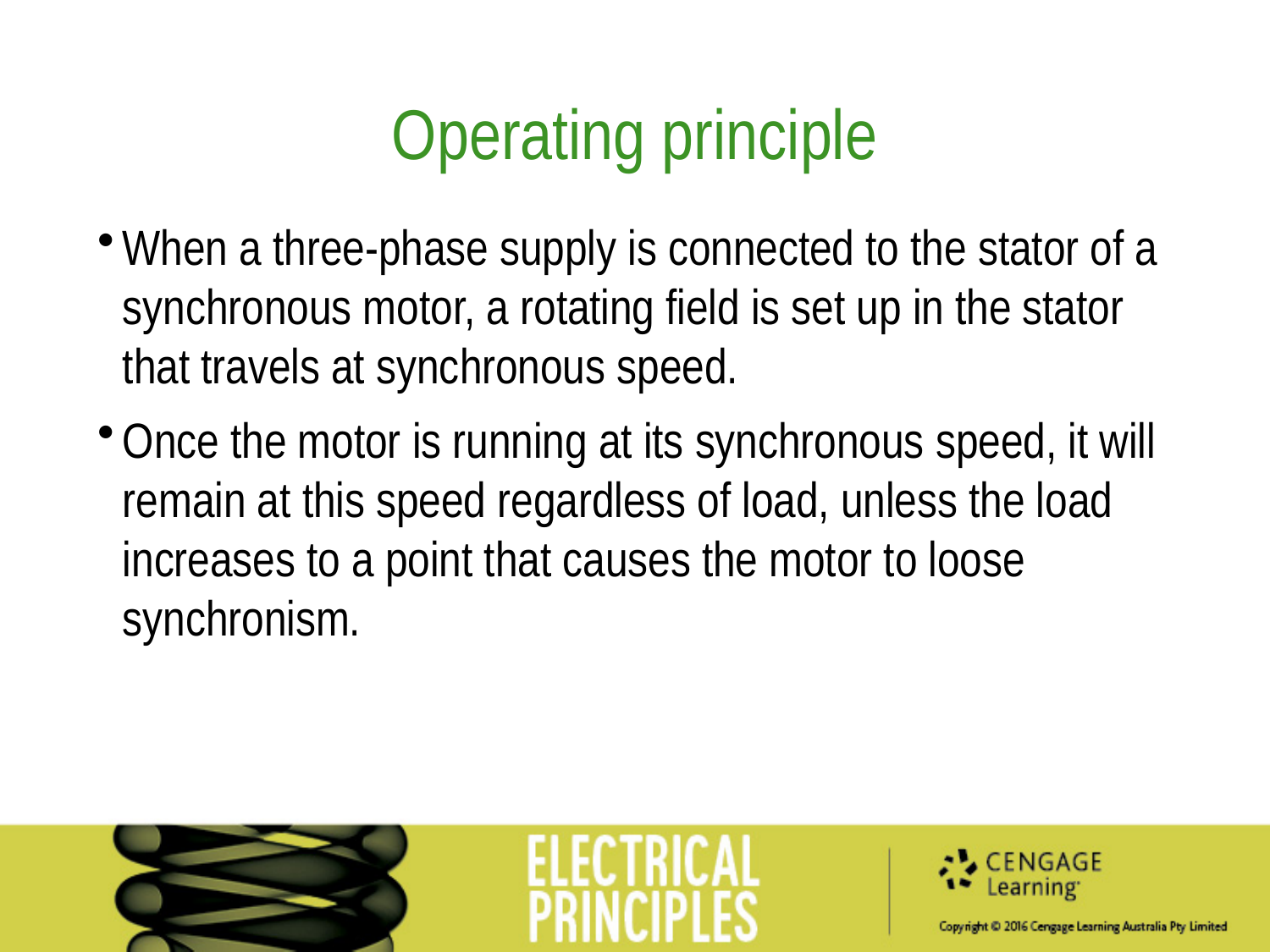

Operating principle

When a three-phase supply is connected to the stator of a synchronous motor, a rotating field is set up in the stator that travels at synchronous speed.
Once the motor is running at its synchronous speed, it will remain at this speed regardless of load, unless the load increases to a point that causes the motor to loose synchronism.